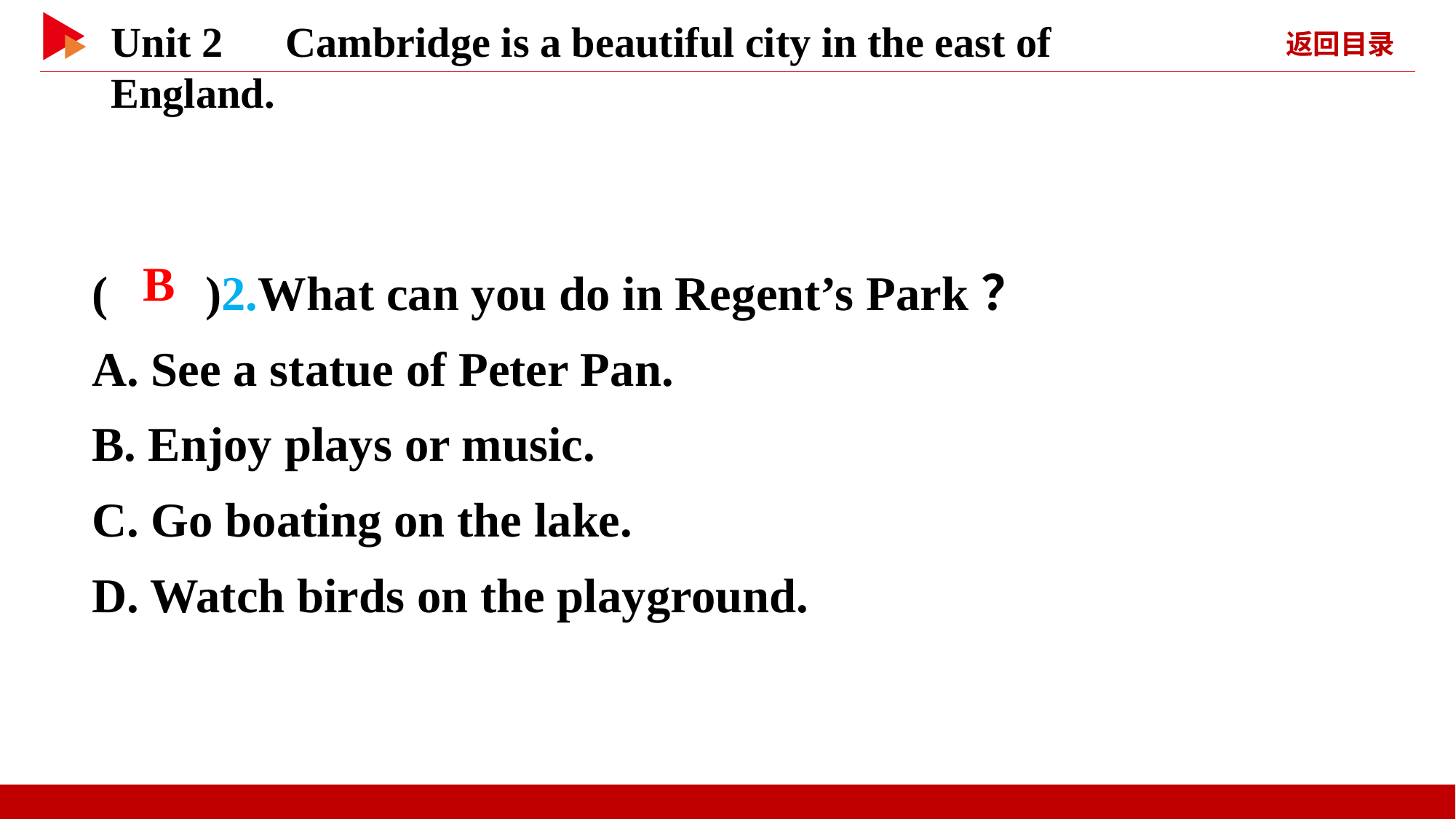

(        )2.What can you do in Regent’s Park？
A. See a statue of Peter Pan.
B. Enjoy plays or music.
C. Go boating on the lake.
D. Watch birds on the playground.
   B